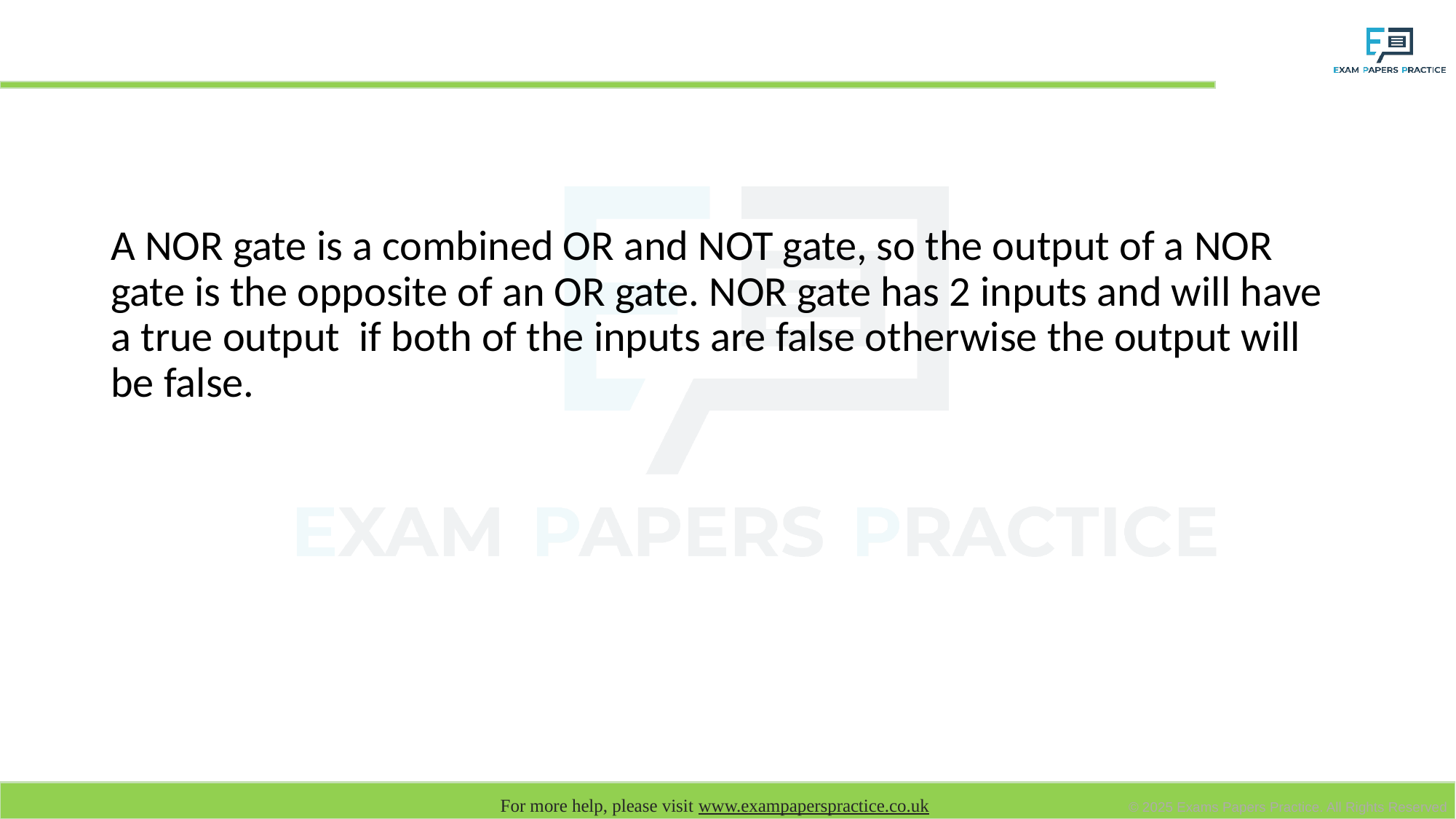

# NOR
A NOR gate is a combined OR and NOT gate, so the output of a NOR gate is the opposite of an OR gate. NOR gate has 2 inputs and will have a true output  if both of the inputs are false otherwise the output will be false.